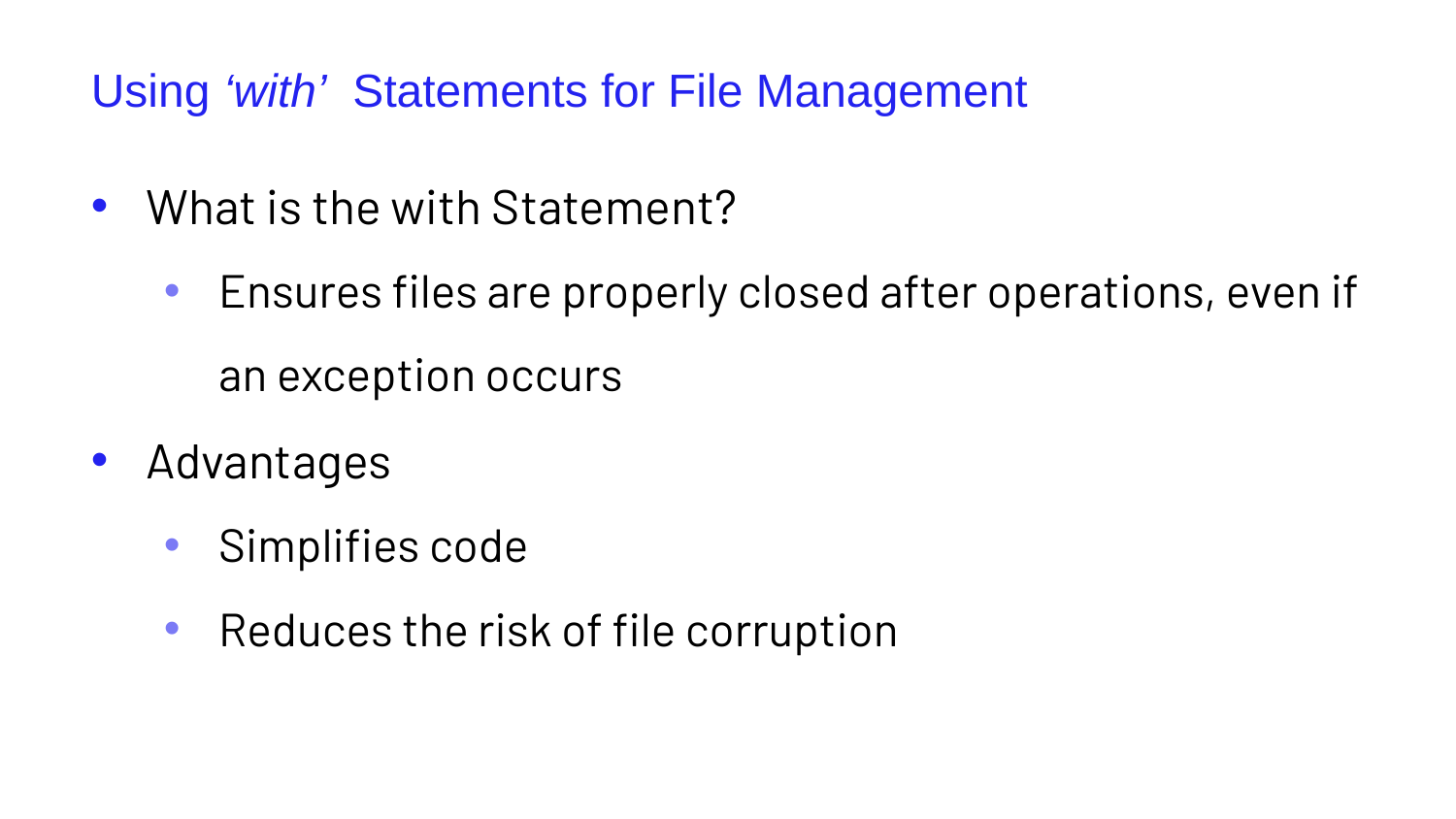

Using ‘with’  Statements for File Management
What is the with Statement?
Ensures files are properly closed after operations, even if an exception occurs
Advantages
Simplifies code
Reduces the risk of file corruption